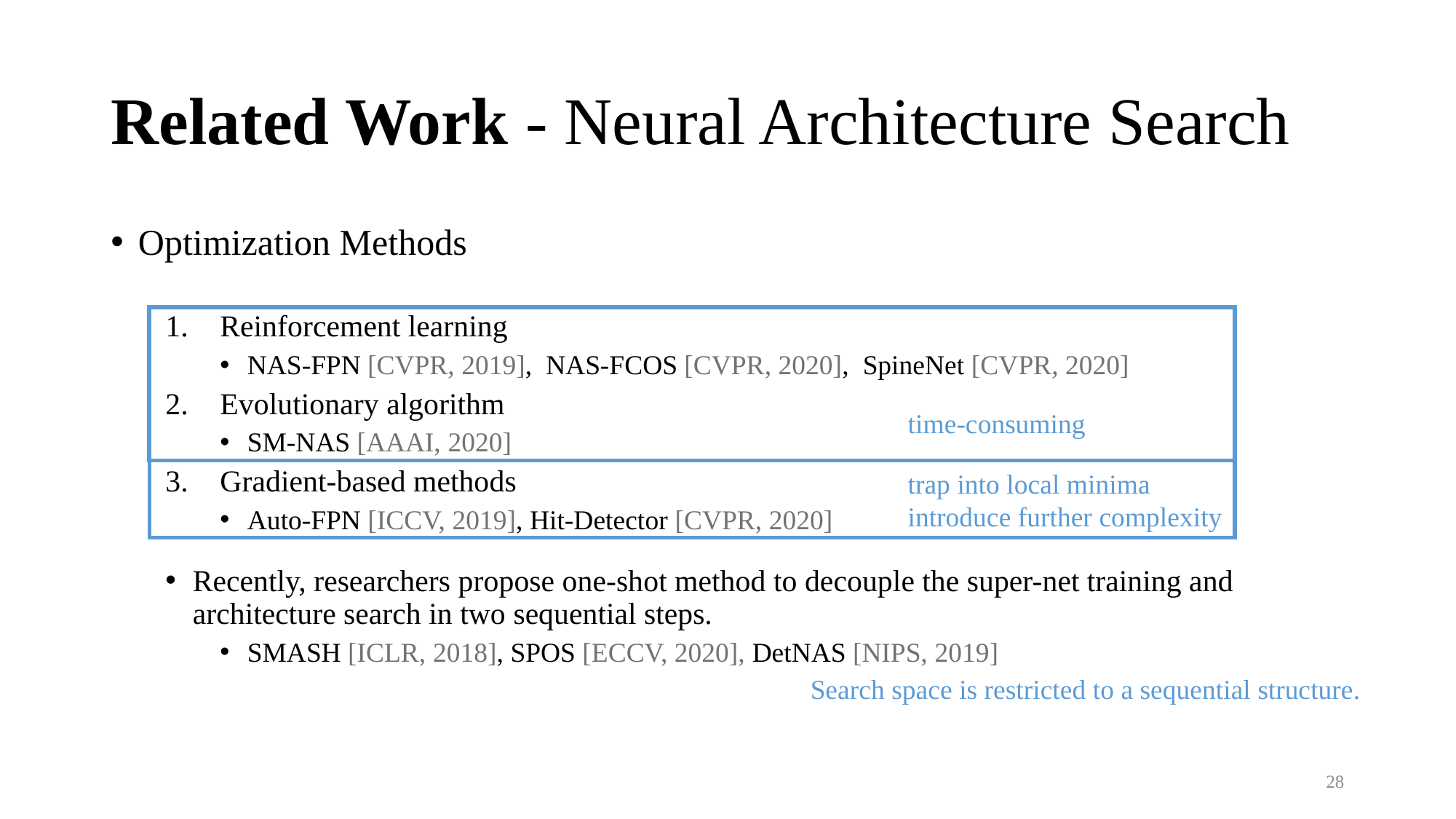

# Related Work - Neural Architecture Search
Optimization Methods

Reinforcement learning
NAS-FPN [CVPR, 2019],  NAS-FCOS [CVPR, 2020],  SpineNet [CVPR, 2020]
Evolutionary algorithm
SM-NAS [AAAI, 2020]
Gradient-based methods
Auto-FPN [ICCV, 2019], Hit-Detector [CVPR, 2020]

Recently, researchers propose one-shot method to decouple the super-net training and architecture search in two sequential steps.
SMASH [ICLR, 2018], SPOS [ECCV, 2020], DetNAS [NIPS, 2019]

time-consuming

trap into local minima
introduce further complexity
Search space is restricted to a sequential structure.
28